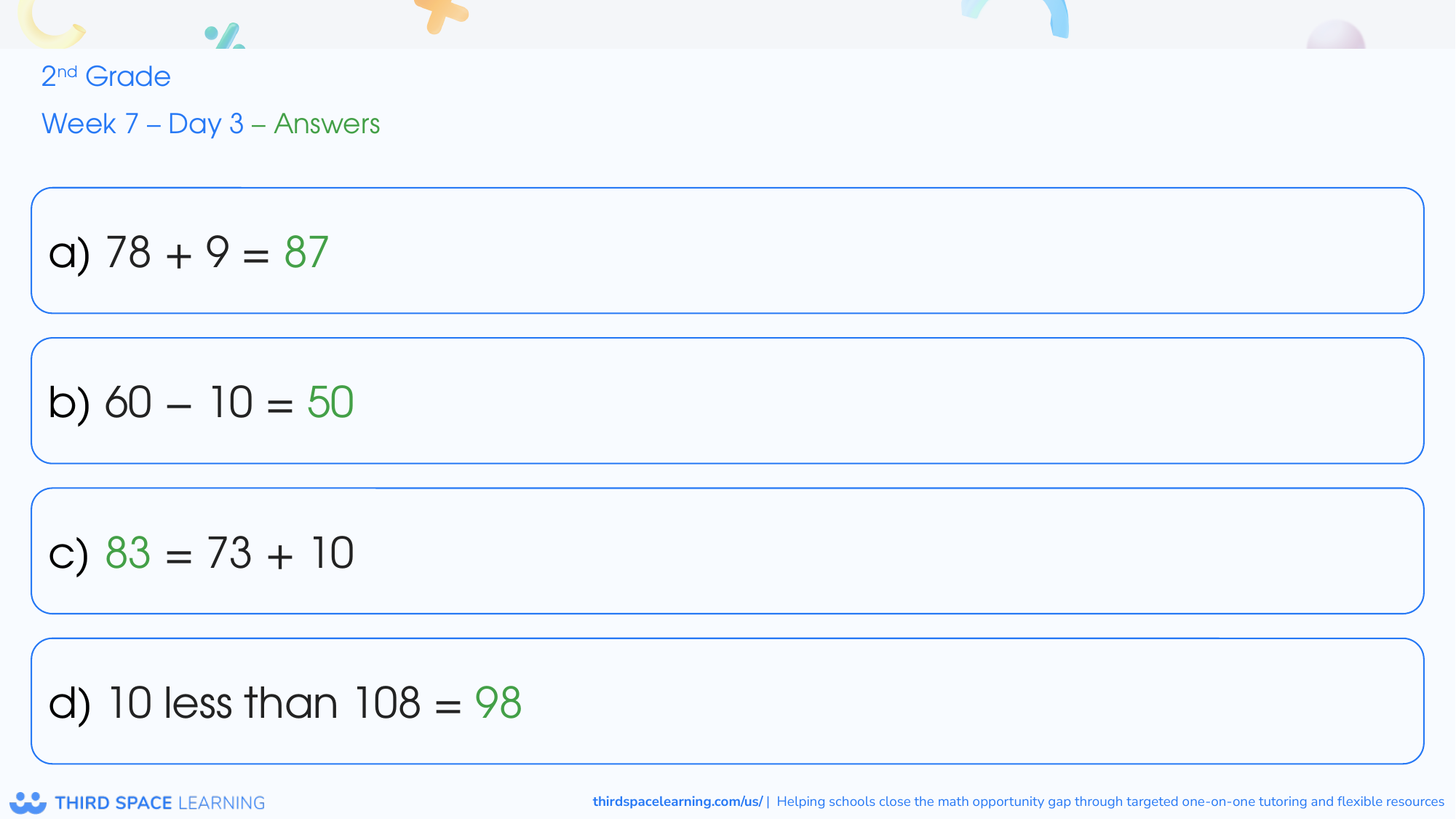

2nd Grade
Week 7 – Day 3 – Answers
78 + 9 = 87
60 − 10 = 50
83 = 73 + 10
10 less than 108 = 98